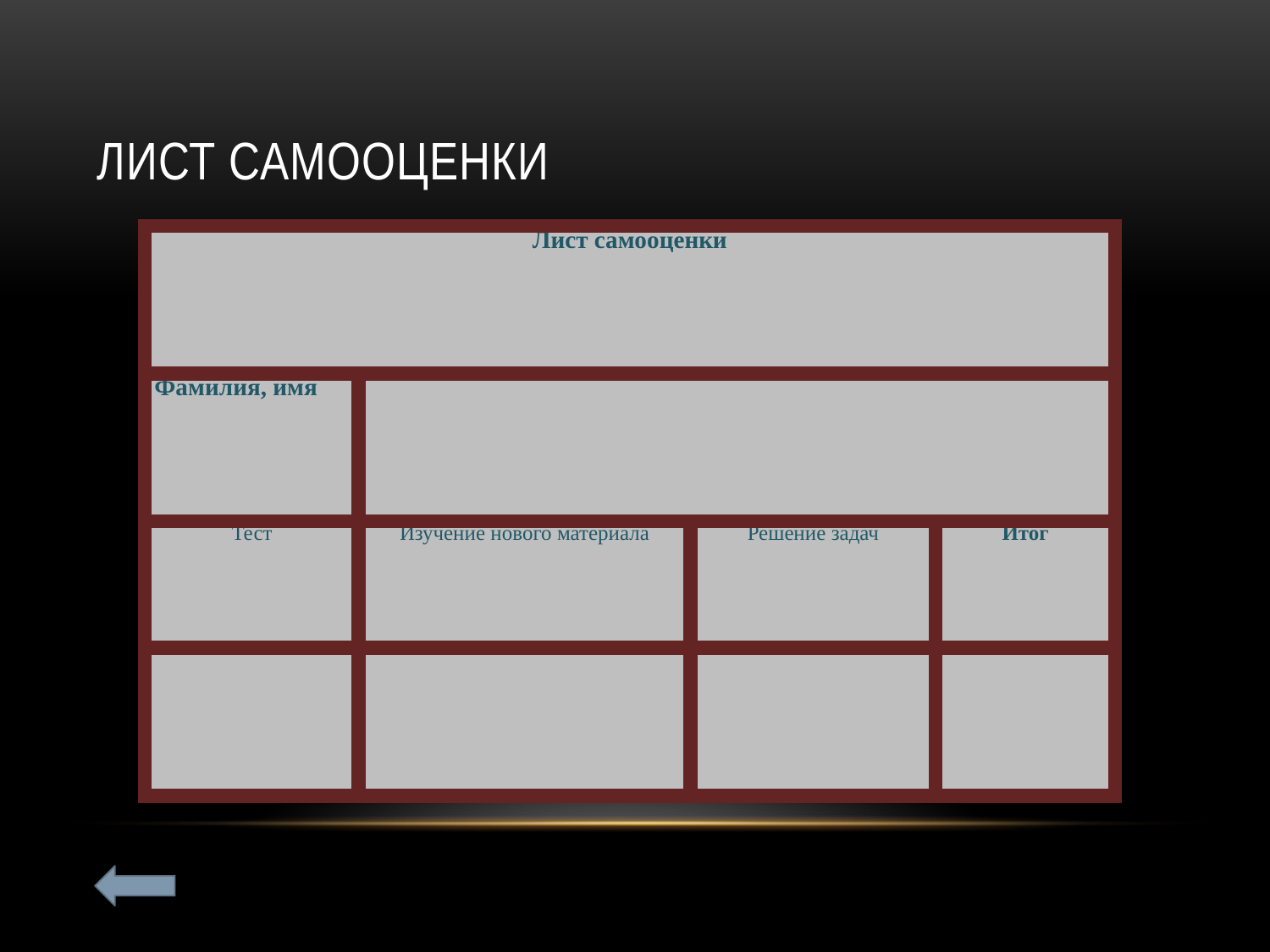

# Лист самооценки
| Лист самооценки |  |  |  |
| --- | --- | --- | --- |
| Фамилия, имя |  |  |  |
| Тест | Изучение нового материала | Решение задач | Итог |
|  |  |  |  |